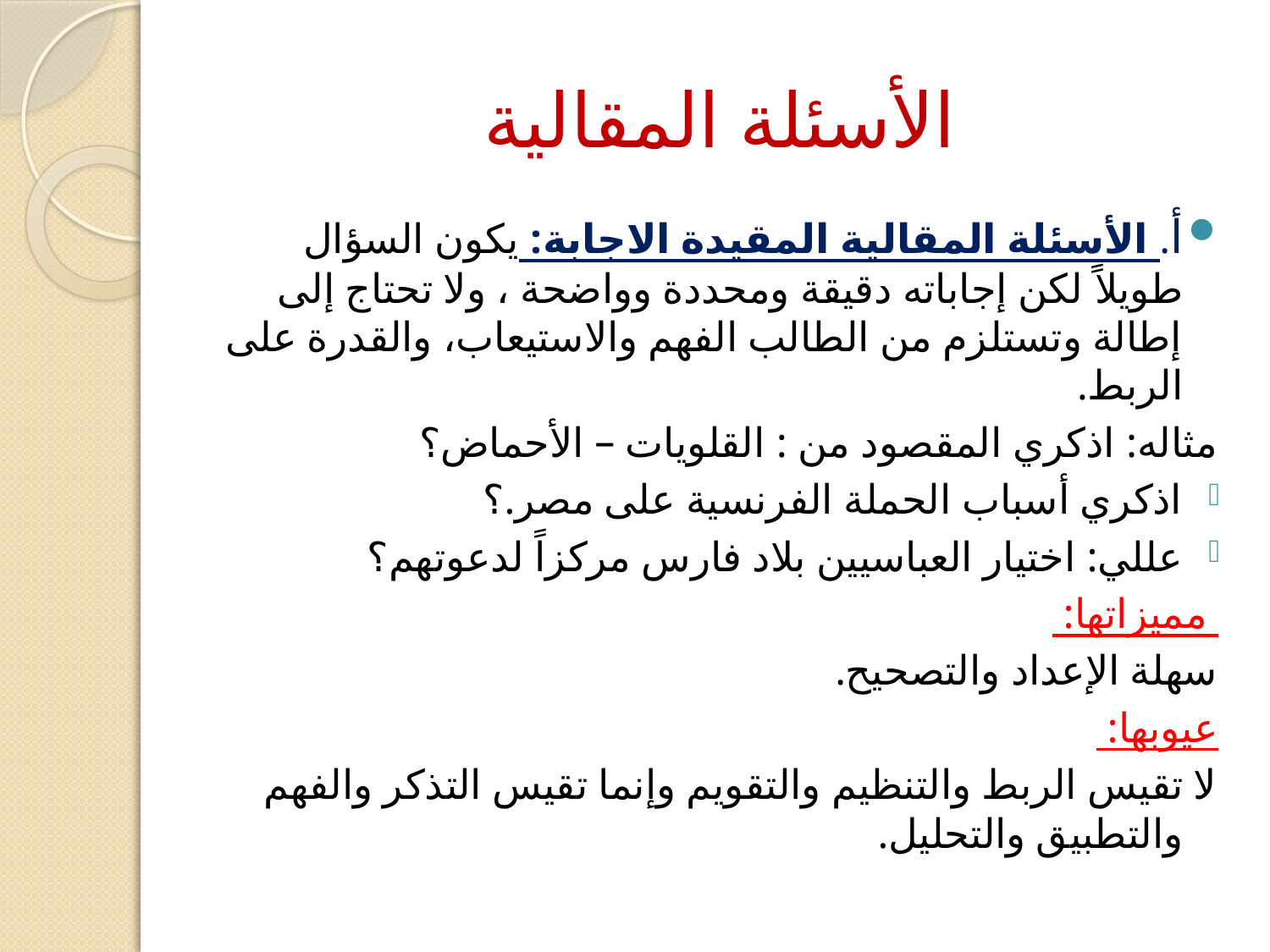

# الأسئلة المقالية
أ. الأسئلة المقالية المقيدة الاجابة: يكون السؤال طويلاً لكن إجاباته دقيقة ومحددة وواضحة ، ولا تحتاج إلى إطالة وتستلزم من الطالب الفهم والاستيعاب، والقدرة على الربط.
مثاله: اذكري المقصود من : القلويات – الأحماض؟
اذكري أسباب الحملة الفرنسية على مصر.؟
عللي: اختيار العباسيين بلاد فارس مركزاً لدعوتهم؟
 مميزاتها:
سهلة الإعداد والتصحيح.
عيوبها:
لا تقيس الربط والتنظيم والتقويم وإنما تقيس التذكر والفهم والتطبيق والتحليل.